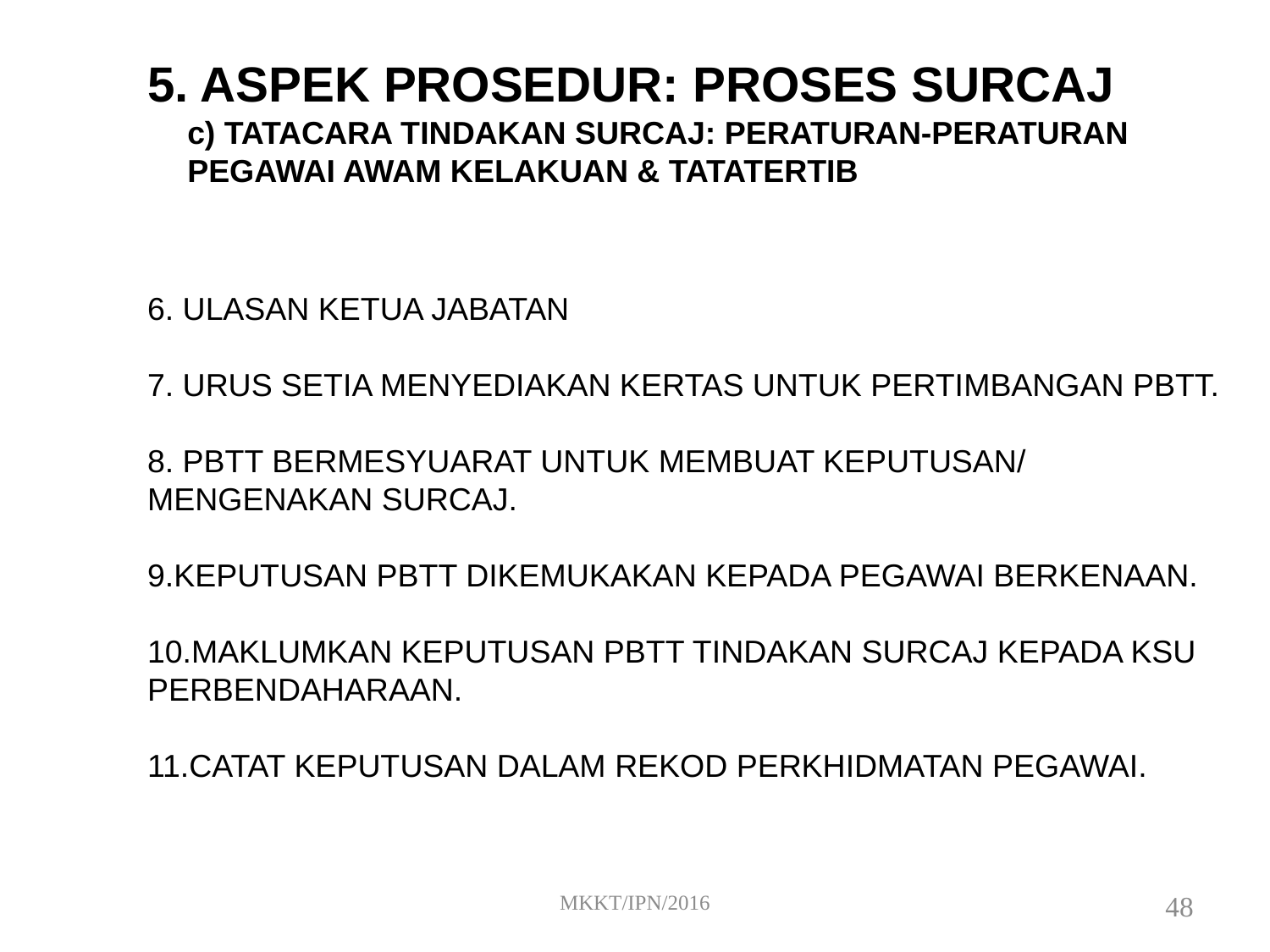

5. ASPEK PROSEDUR: PROSES SURCAJ
c) TATACARA TINDAKAN SURCAJ: PERATURAN-PERATURAN PEGAWAI AWAM KELAKUAN & TATATERTIB
6. ULASAN KETUA JABATAN

7. URUS SETIA MENYEDIAKAN KERTAS UNTUK PERTIMBANGAN PBTT.

8. PBTT BERMESYUARAT UNTUK MEMBUAT KEPUTUSAN/ MENGENAKAN SURCAJ.

9.KEPUTUSAN PBTT DIKEMUKAKAN KEPADA PEGAWAI BERKENAAN.

10.MAKLUMKAN KEPUTUSAN PBTT TINDAKAN SURCAJ KEPADA KSU PERBENDAHARAAN.

11.CATAT KEPUTUSAN DALAM REKOD PERKHIDMATAN PEGAWAI.
MKKT/IPN/2016
48